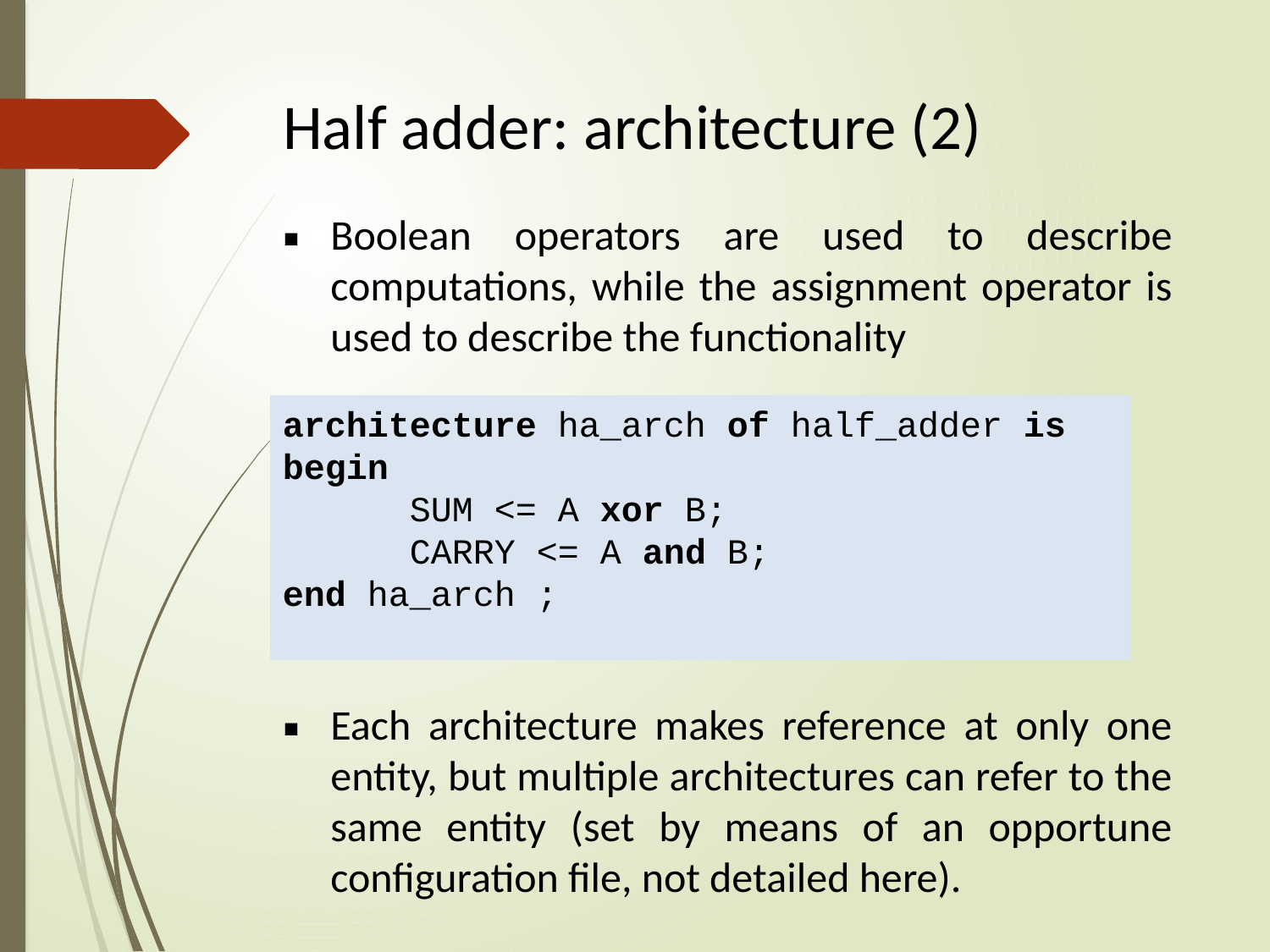

# Half adder: architecture (2)
Boolean operators are used to describe computations, while the assignment operator is used to describe the functionality
architecture ha_arch of half_adder is
begin
	SUM <= A xor B;
	CARRY <= A and B;
end ha_arch ;

Each architecture makes reference at only one entity, but multiple architectures can refer to the same entity (set by means of an opportune configuration file, not detailed here).